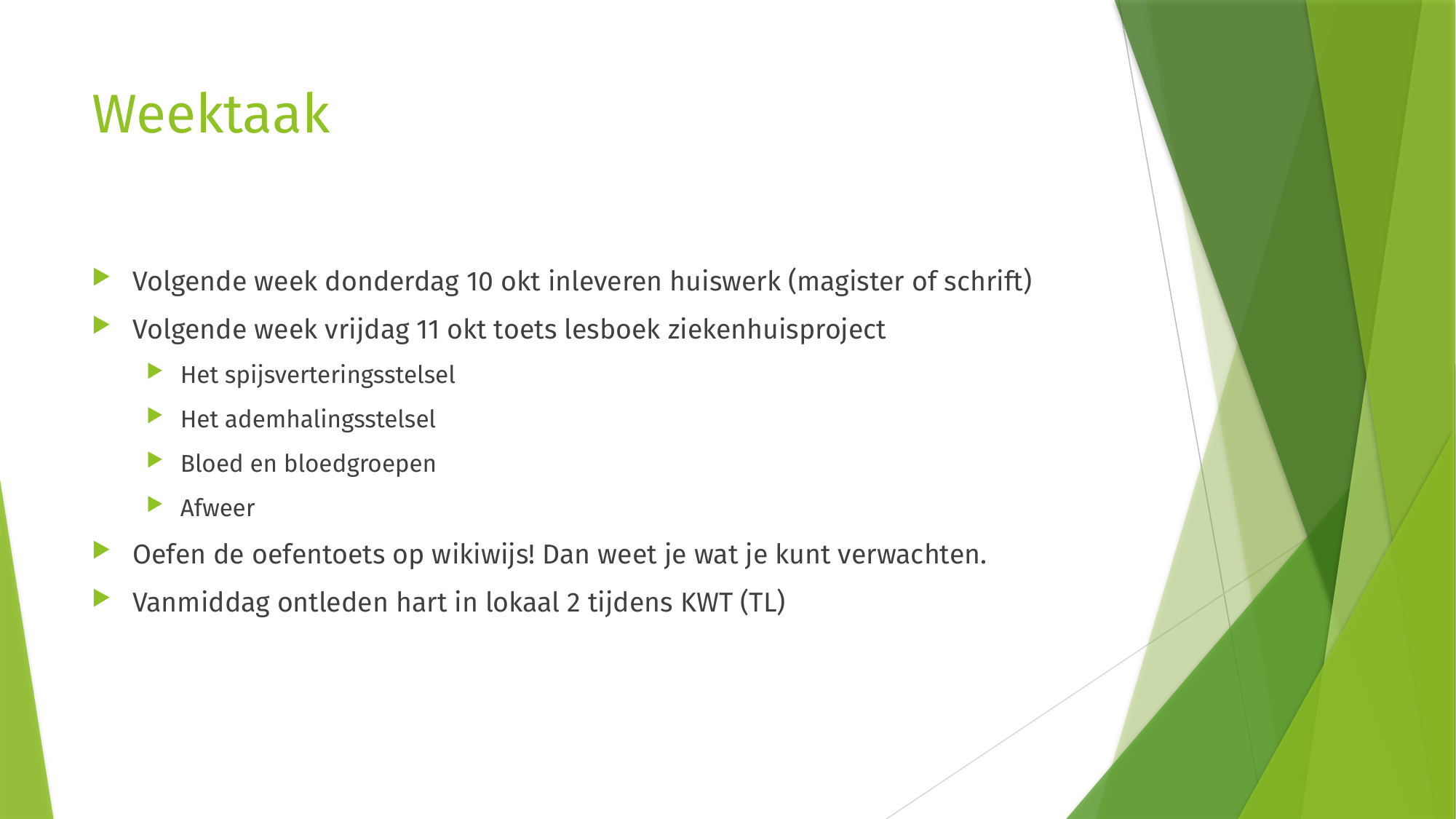

# Weektaak
Volgende week donderdag 10 okt inleveren huiswerk (magister of schrift)
Volgende week vrijdag 11 okt toets lesboek ziekenhuisproject
Het spijsverteringsstelsel
Het ademhalingsstelsel
Bloed en bloedgroepen
Afweer
Oefen de oefentoets op wikiwijs! Dan weet je wat je kunt verwachten.
Vanmiddag ontleden hart in lokaal 2 tijdens KWT (TL)